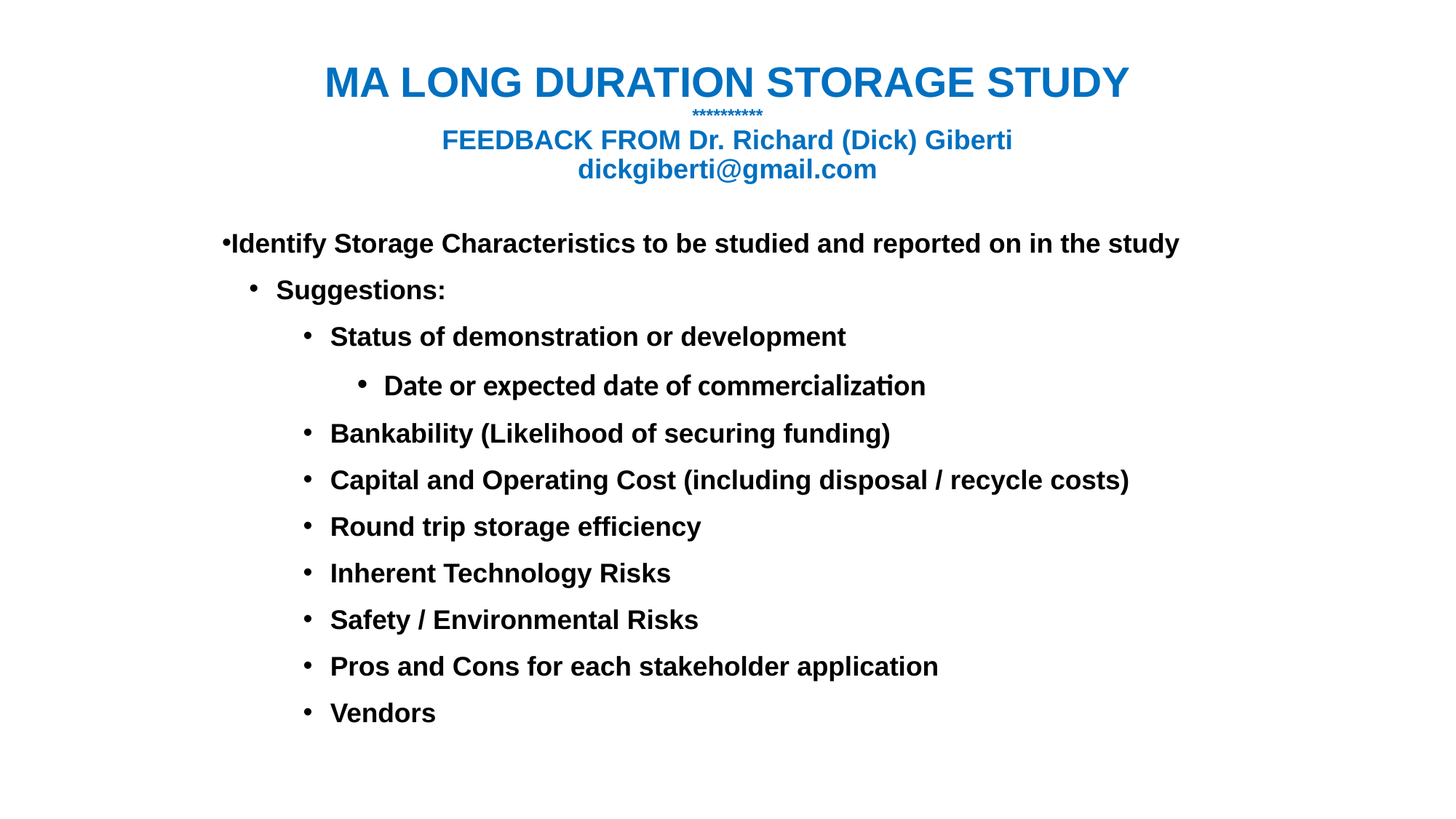

# MA LONG DURATION STORAGE STUDY ********** FEEDBACK FROM Dr. Richard (Dick) Giberti dickgiberti@gmail.com
Identify Storage Characteristics to be studied and reported on in the study
Suggestions:
Status of demonstration or development
Date or expected date of commercialization
Bankability (Likelihood of securing funding)
Capital and Operating Cost (including disposal / recycle costs)
Round trip storage efficiency
Inherent Technology Risks
Safety / Environmental Risks
Pros and Cons for each stakeholder application
Vendors